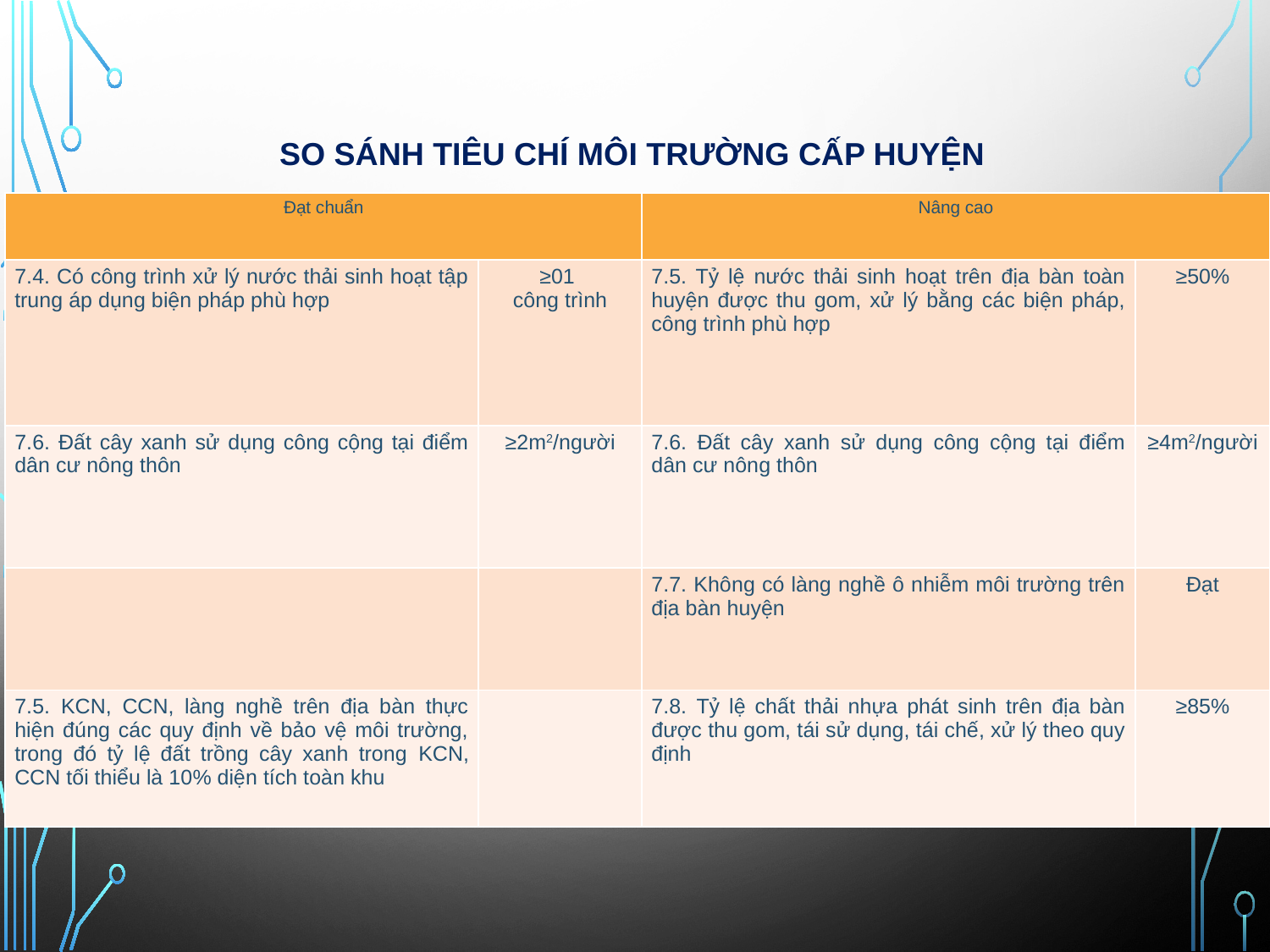

# So sánh Tiêu chí môi trường cấp HUYỆN
| Đạt chuẩn |  | Nâng cao |  |
| --- | --- | --- | --- |
| 7.4. Có công trình xử lý nước thải sinh hoạt tập trung áp dụng biện pháp phù hợp | ≥01 công trình | 7.5. Tỷ lệ nước thải sinh hoạt trên địa bàn toàn huyện được thu gom, xử lý bằng các biện pháp, công trình phù hợp | ≥50% |
| 7.6. Đất cây xanh sử dụng công cộng tại điểm dân cư nông thôn | ≥2m2/người | 7.6. Đất cây xanh sử dụng công cộng tại điểm dân cư nông thôn | ≥4m2/người |
|  |  | 7.7. Không có làng nghề ô nhiễm môi trường trên địa bàn huyện | Đạt |
| 7.5. KCN, CCN, làng nghề trên địa bàn thực hiện đúng các quy định về bảo vệ môi trường, trong đó tỷ lệ đất trồng cây xanh trong KCN, CCN tối thiểu là 10% diện tích toàn khu |  | 7.8. Tỷ lệ chất thải nhựa phát sinh trên địa bàn được thu gom, tái sử dụng, tái chế, xử lý theo quy định | ≥85% |